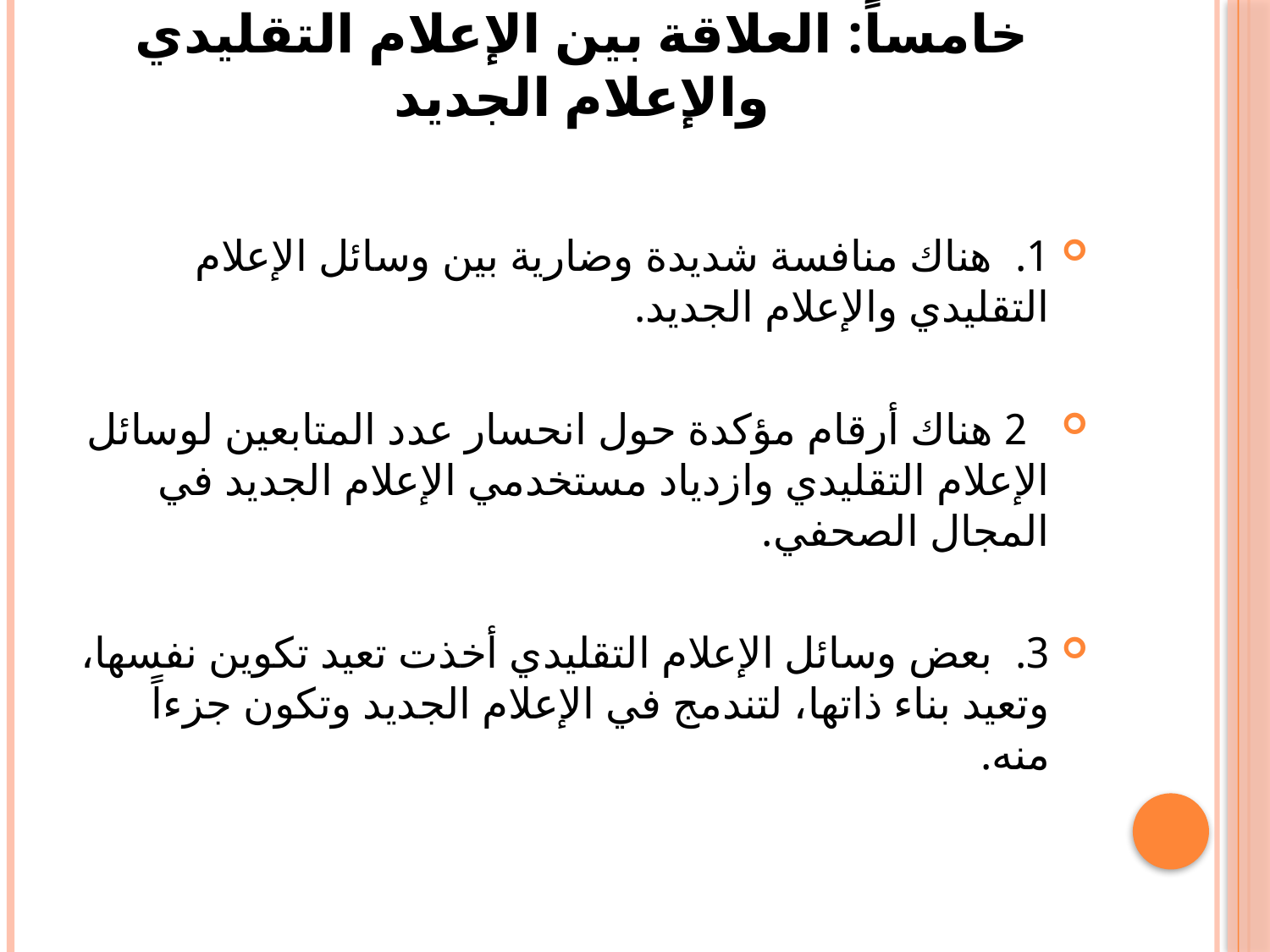

# خامساً: العلاقة بين الإعلام التقليدي والإعلام الجديد
1.  هناك منافسة شديدة وضارية بين وسائل الإعلام التقليدي والإعلام الجديد.

  2 هناك أرقام مؤكدة حول انحسار عدد المتابعين لوسائل الإعلام التقليدي وازدياد مستخدمي الإعلام الجديد في المجال الصحفي.

3.  بعض وسائل الإعلام التقليدي أخذت تعيد تكوين نفسها، وتعيد بناء ذاتها، لتندمج في الإعلام الجديد وتكون جزءاً منه.